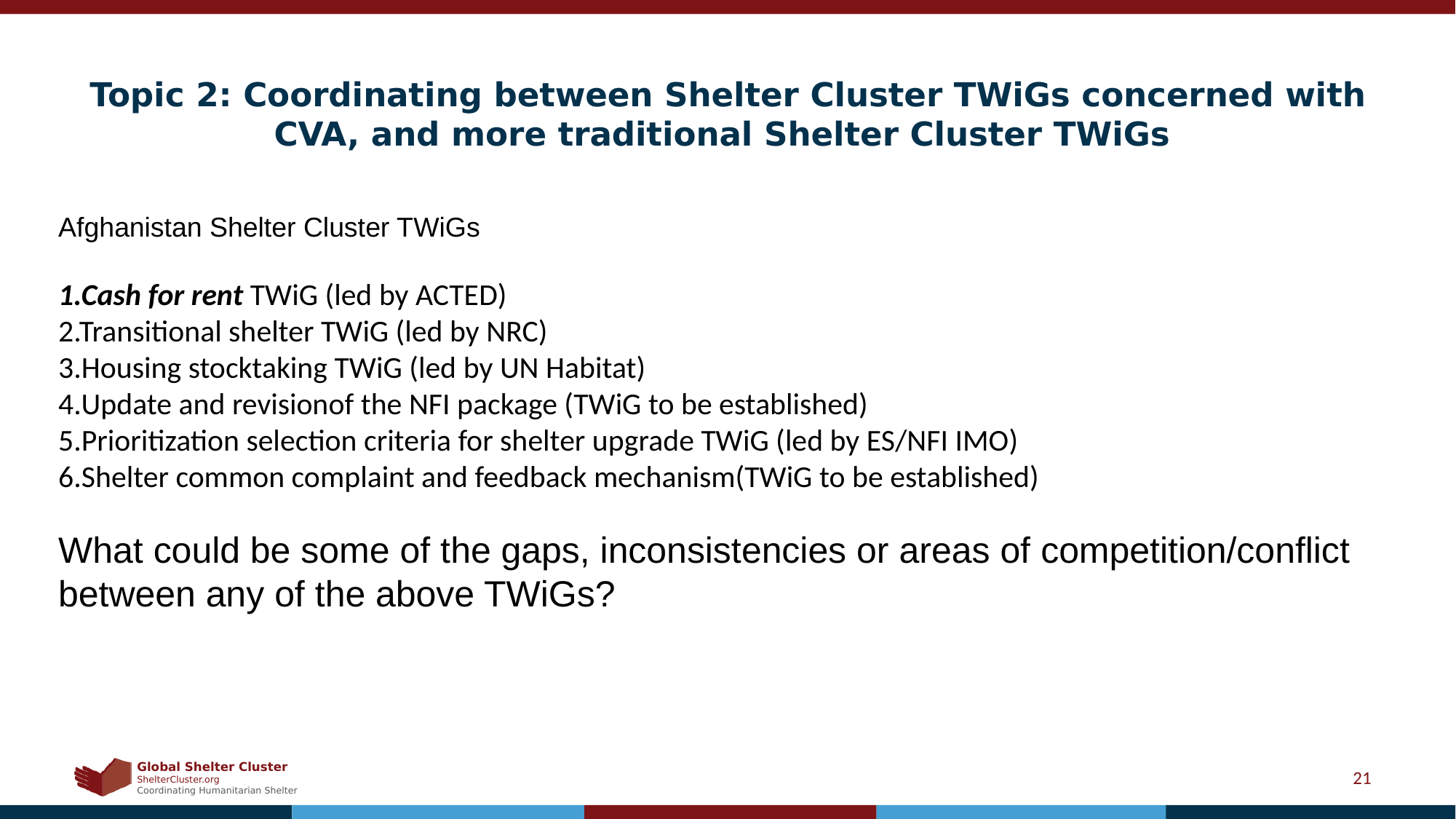

# Topic 2: Coordinating between Shelter Cluster TWiGs concerned with CVA, and more traditional Shelter Cluster TWiGs
Afghanistan Shelter Cluster TWiGs

1.Cash for rent TWiG (led by ACTED)
2.Transitional shelter TWiG (led by NRC)
3.Housing stocktaking TWiG (led by UN Habitat)
4.Update and revisionof the NFI package (TWiG to be established)
5.Prioritization selection criteria for shelter upgrade TWiG (led by ES/NFI IMO)
6.Shelter common complaint and feedback mechanism(TWiG to be established)

What could be some of the gaps, inconsistencies or areas of competition/conflict between any of the above TWiGs?

21